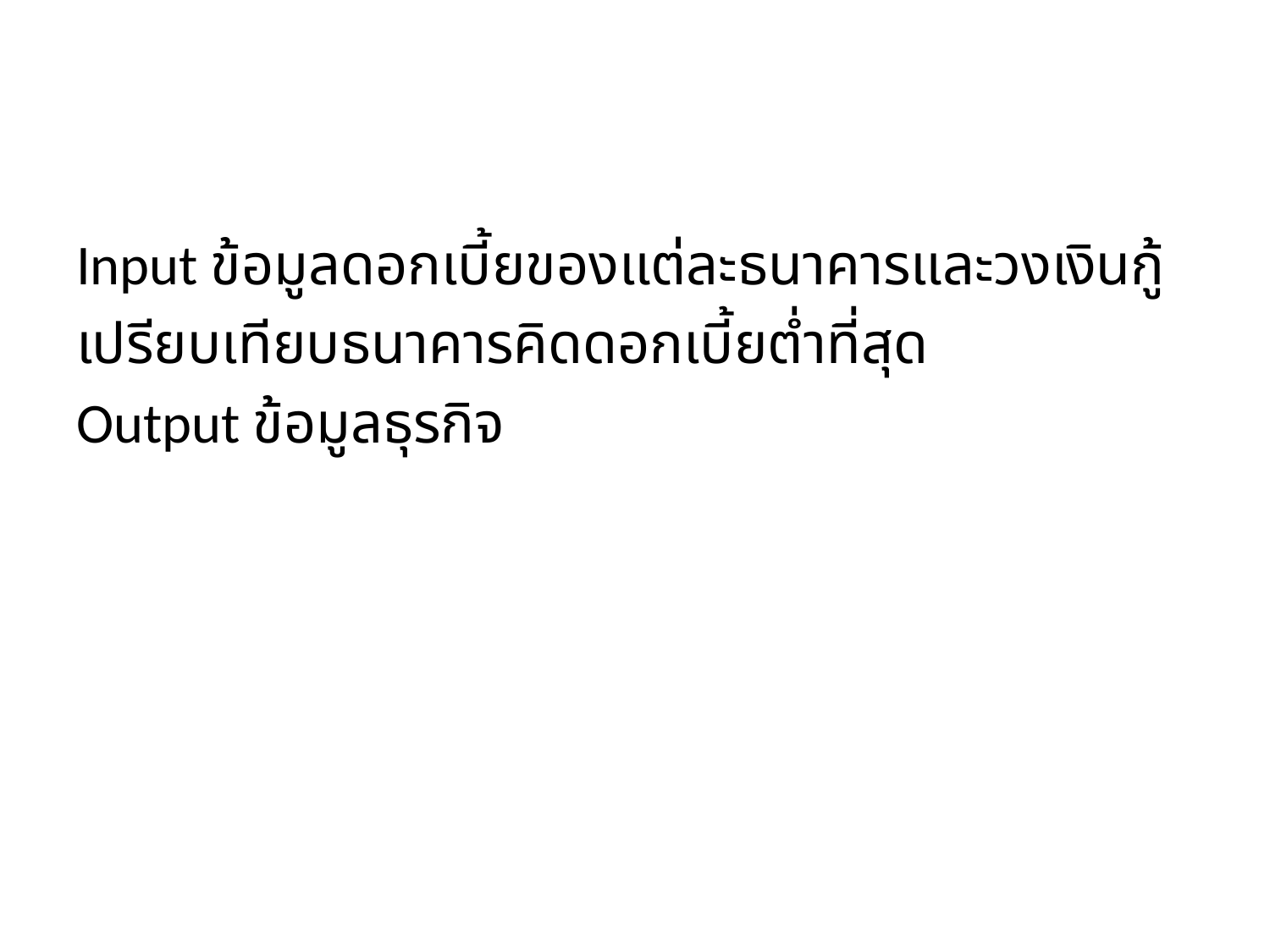

#
Input ข้อมูลดอกเบี้ยของแต่ละธนาคารและวงเงินกู้
เปรียบเทียบธนาคารคิดดอกเบี้ยต่ำที่สุด
Output ข้อมูลธุรกิจ